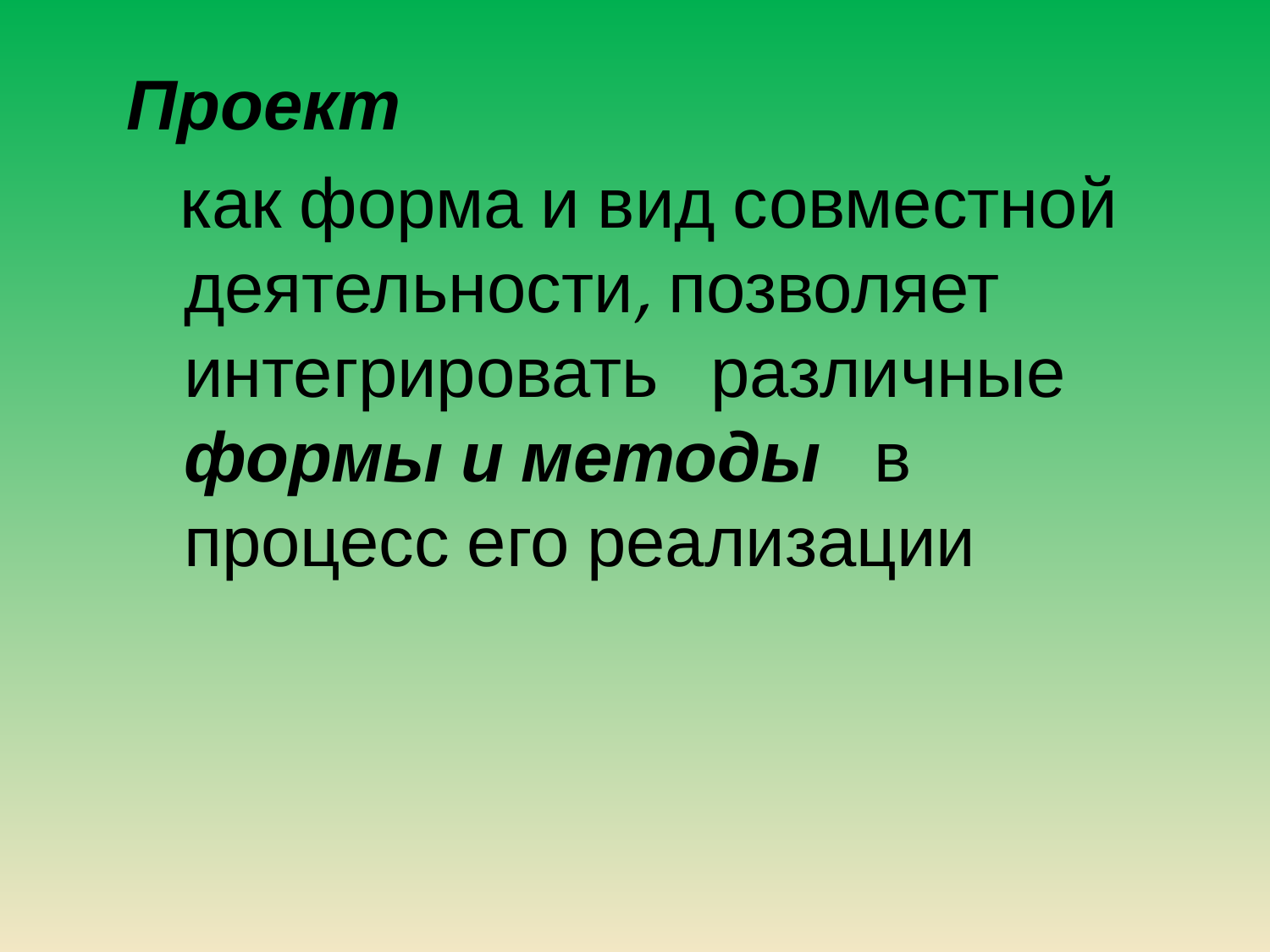

#
Проект
   как форма и вид совместной деятельности, позволяет интегрировать   различные формы и методы   в процесс его реализации